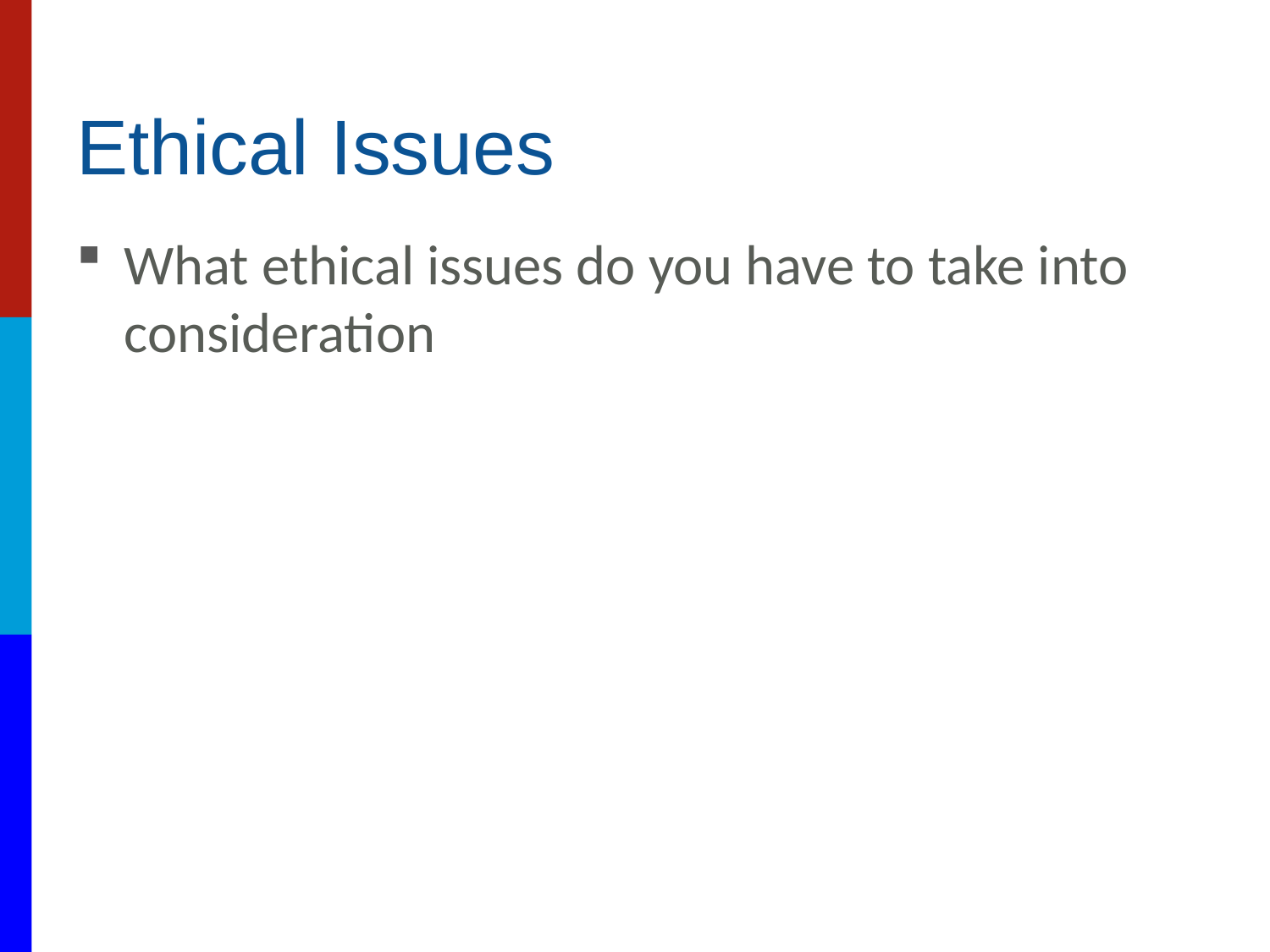

# Ethical Issues
What ethical issues do you have to take into consideration